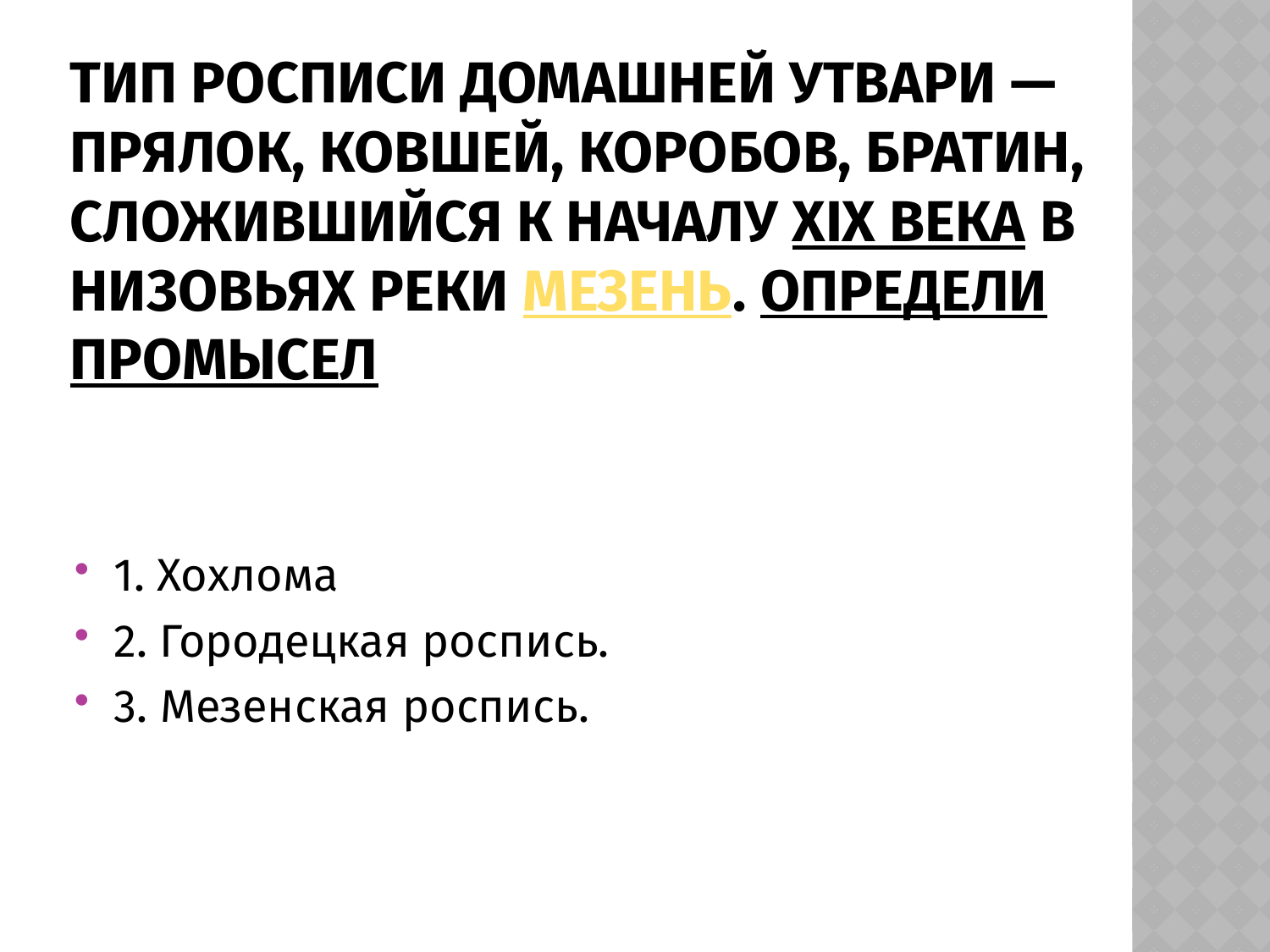

# тип росписи домашней утвари — прялок, ковшей, коробов, братин, сложившийся к началу XIX века в низовьях реки Мезень. Определи промысел
1. Хохлома
2. Городецкая роспись.
3. Мезенская роспись.